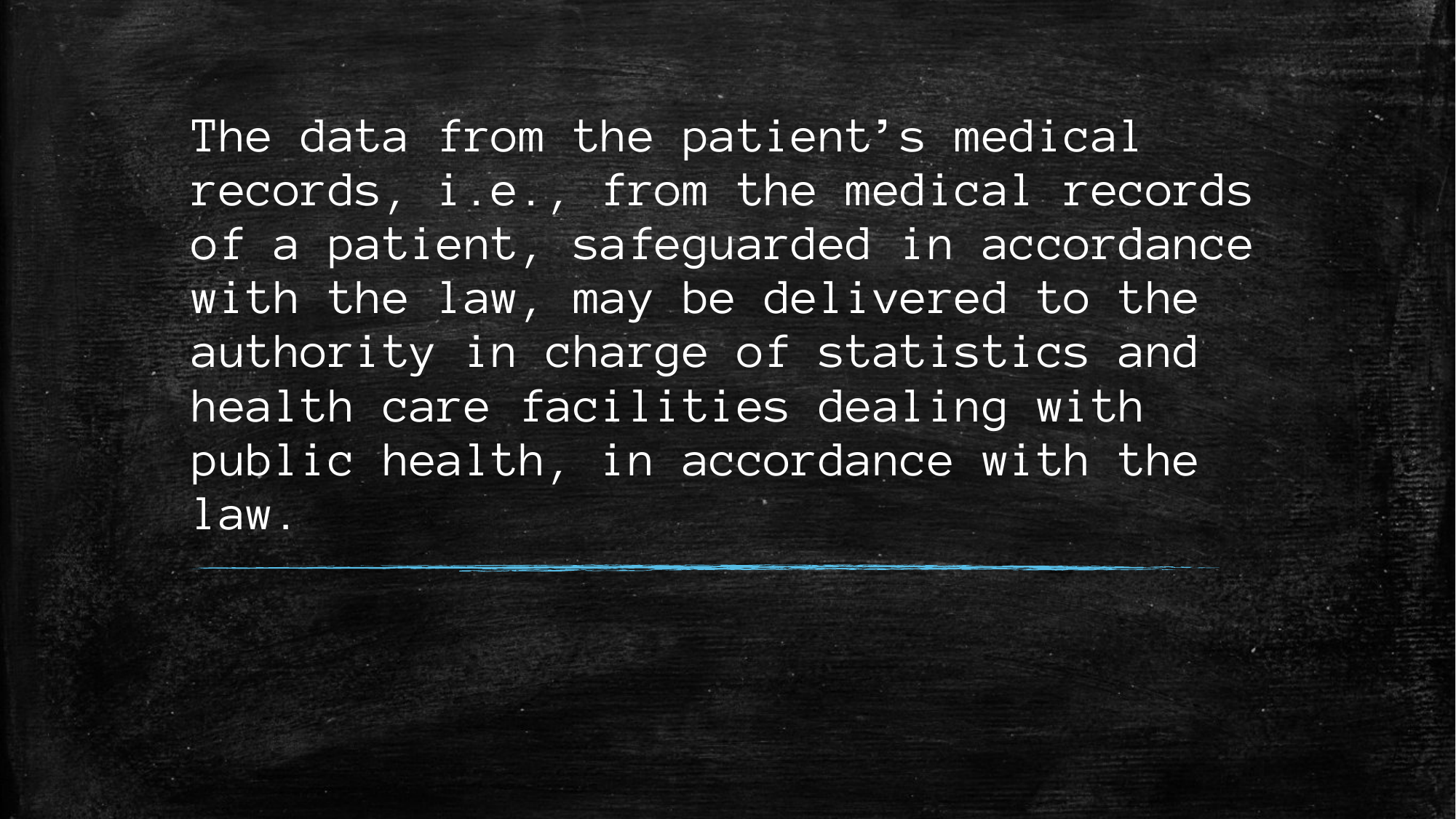

# The data from the patient’s medical records, i.e., from the medical records of a patient, safeguarded in accordance with the law, may be delivered to the authority in charge of statistics and health care facilities dealing with public health, in accordance with the law.